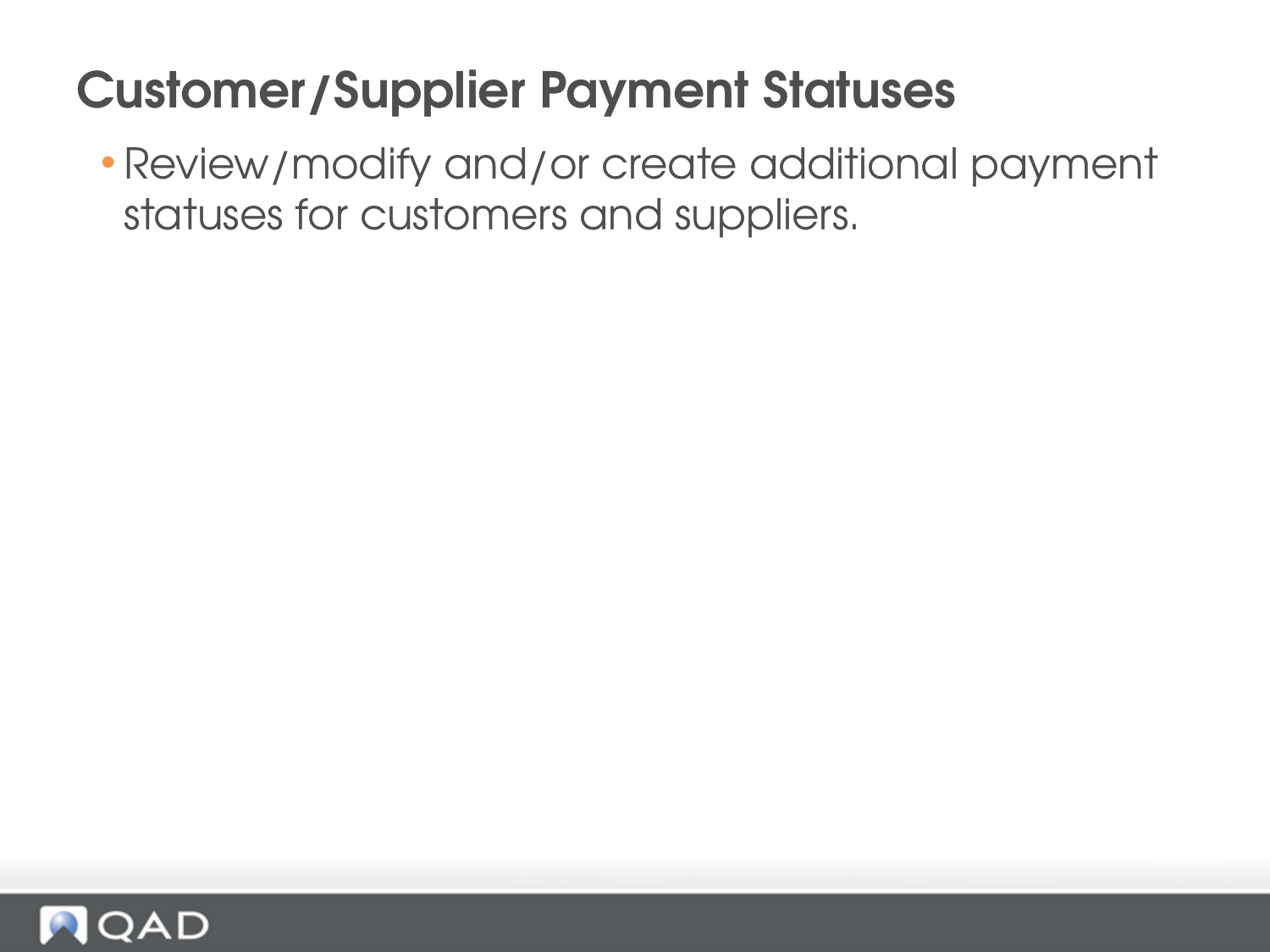

# Customer/Supplier Payment Statuses
Review/modify and/or create additional payment statuses for customers and suppliers.